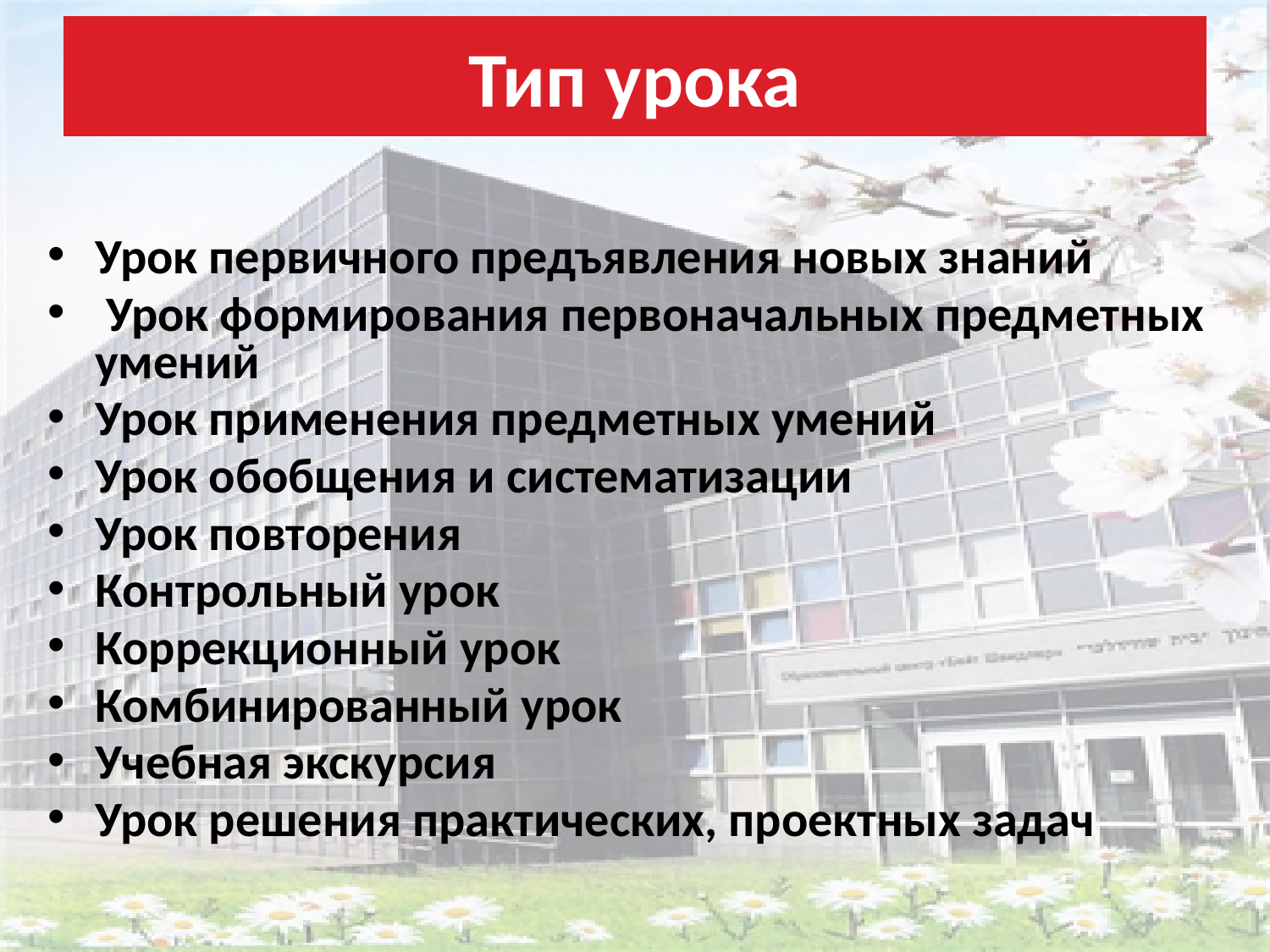

# Тип урока
Урок первичного предъявления новых знаний
 Урок формирования первоначальных предметных умений
Урок применения предметных умений
Урок обобщения и систематизации
Урок повторения
Контрольный урок
Коррекционный урок
Комбинированный урок
Учебная экскурсия
Урок решения практических, проектных задач